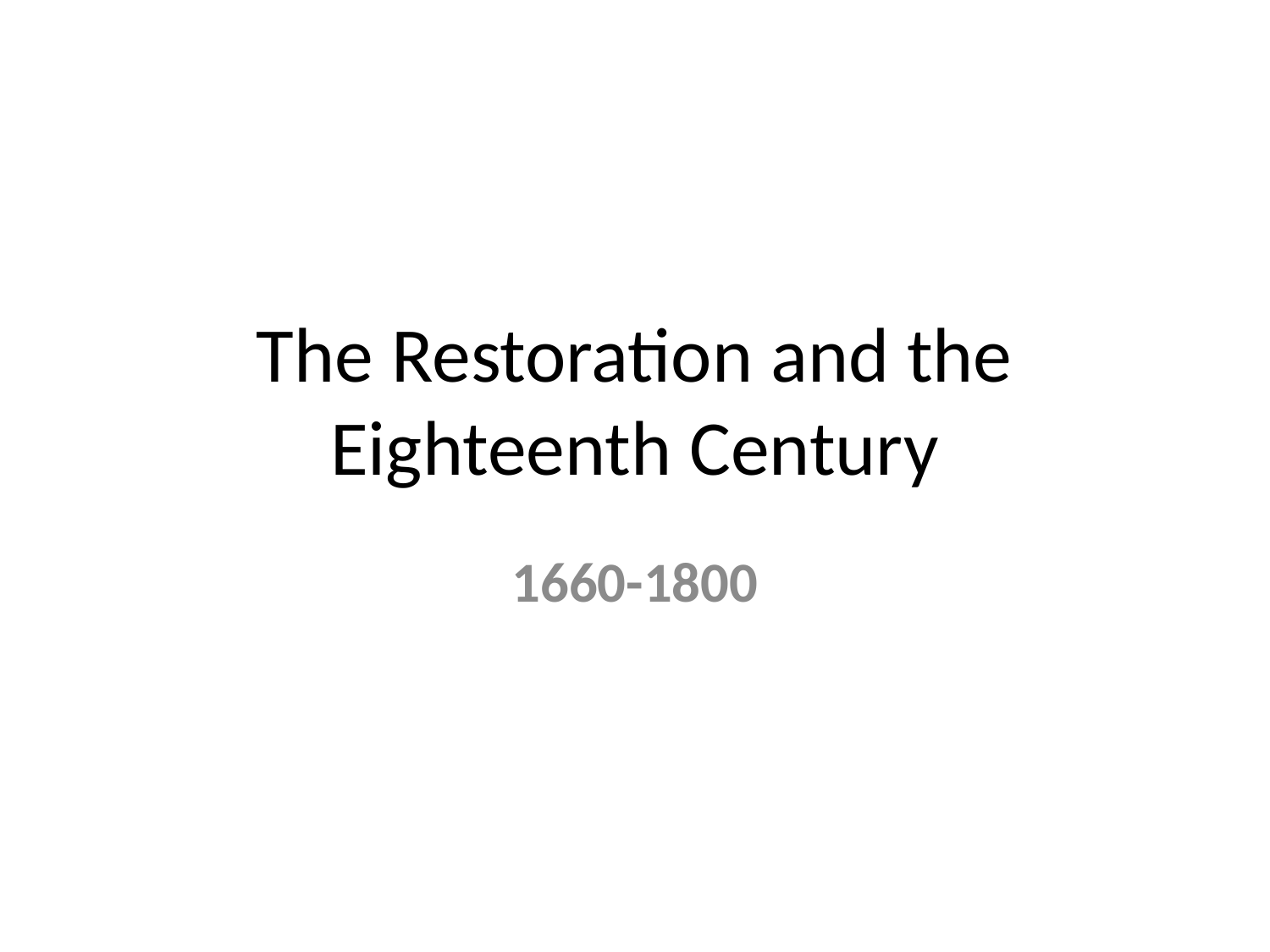

# The Restoration and the Eighteenth Century
1660-1800